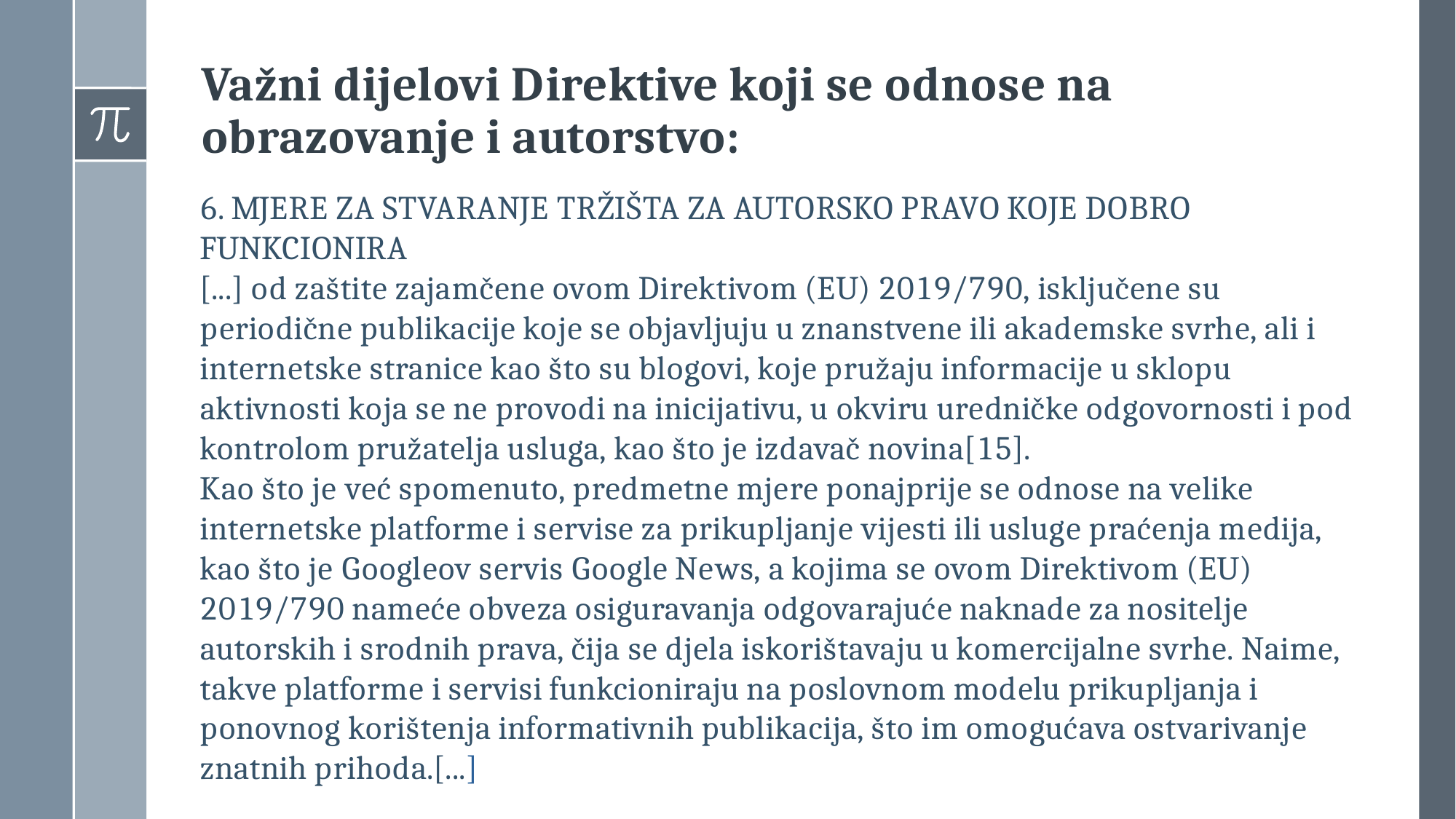

Važni dijelovi Direktive koji se odnose na obrazovanje i autorstvo:

6. MJERE ZA STVARANJE TRŽIŠTA ZA AUTORSKO PRAVO KOJE DOBRO FUNKCIONIRA
[...] od zaštite zajamčene ovom Direktivom (EU) 2019/790, isključene su periodične publikacije koje se objavljuju u znanstvene ili akademske svrhe, ali i internetske stranice kao što su blogovi, koje pružaju informacije u sklopu aktivnosti koja se ne provodi na inicijativu, u okviru uredničke odgovornosti i pod kontrolom pružatelja usluga, kao što je izdavač novina[15].
Kao što je već spomenuto, predmetne mjere ponajprije se odnose na velike internetske platforme i servise za prikupljanje vijesti ili usluge praćenja medija, kao što je Googleov servis Google News, a kojima se ovom Direktivom (EU) 2019/790 nameće obveza osiguravanja odgovarajuće naknade za nositelje autorskih i srodnih prava, čija se djela iskorištavaju u komercijalne svrhe. Naime, takve platforme i servisi funkcioniraju na poslovnom modelu prikupljanja i ponovnog korištenja informativnih publikacija, što im omogućava ostvarivanje znatnih prihoda.[...]